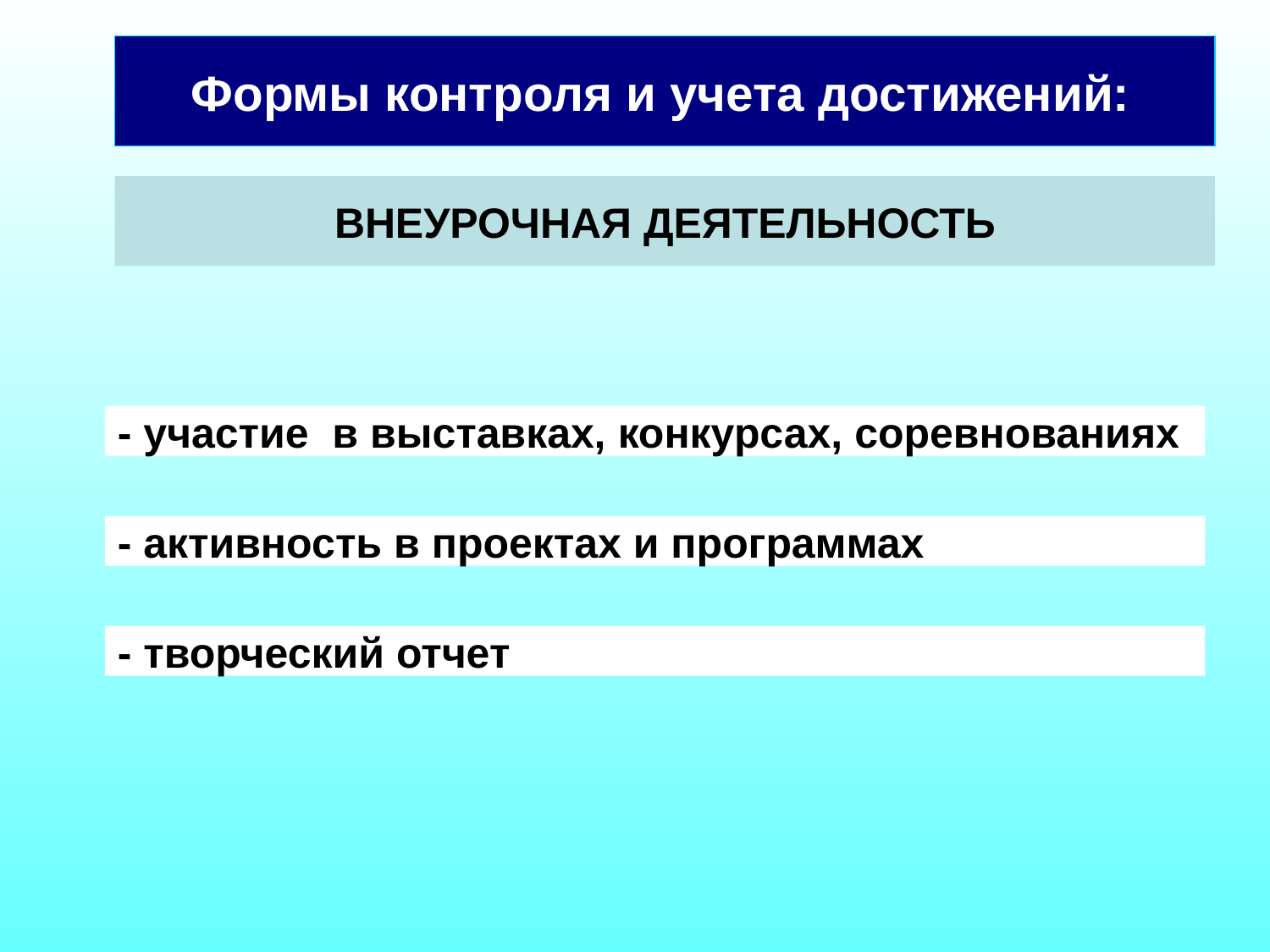

Формы контроля и учета достижений:
ВНЕУРОЧНАЯ ДЕЯТЕЛЬНОСТЬ
- участие  в выставках, конкурсах, соревнованиях
- активность в проектах и программах
- творческий отчет